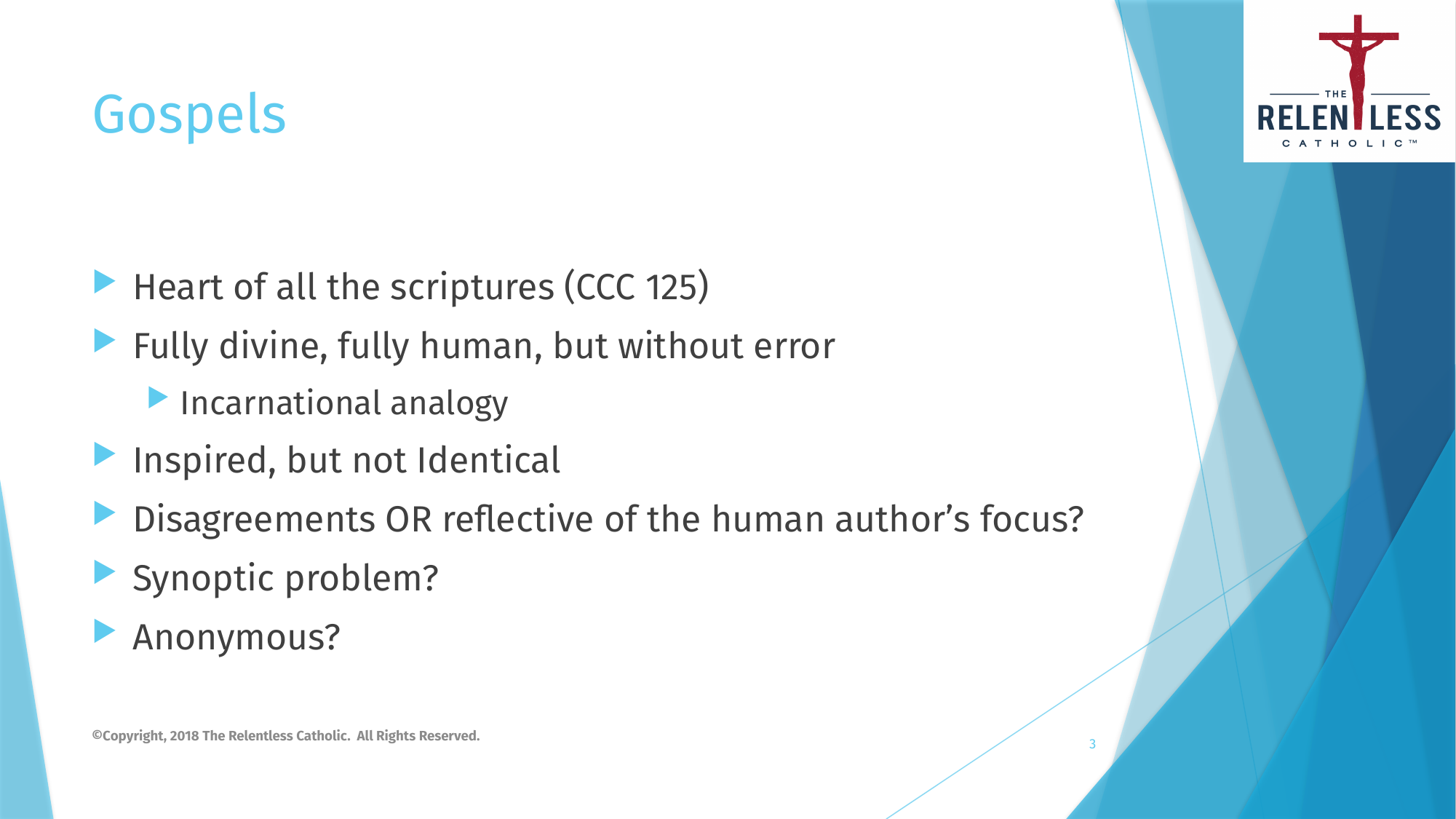

# Gospels
Heart of all the scriptures (CCC 125)
Fully divine, fully human, but without error
Incarnational analogy
Inspired, but not Identical
Disagreements OR reflective of the human author’s focus?
Synoptic problem?
Anonymous?

©Copyright, 2018 The Relentless Catholic.  All Rights Reserved.

3